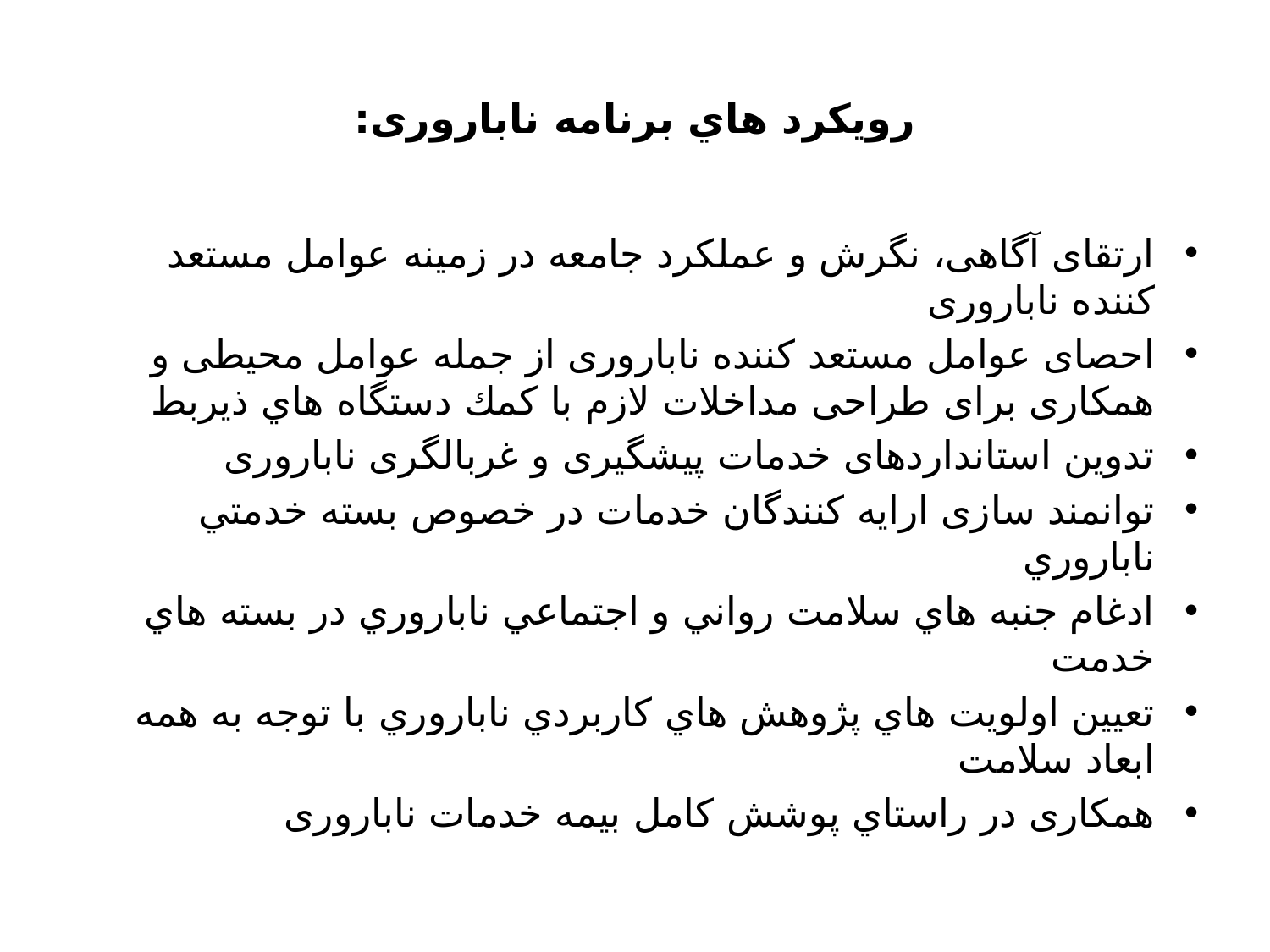

# رويكرد هاي برنامه ناباروری:
ارتقای آگاهی، نگرش و عملکرد جامعه در زمینه عوامل مستعد کننده ناباروری
احصای عوامل مستعد کننده ناباروری از جمله عوامل محیطی و همکاری برای طراحی مداخلات لازم با كمك دستگاه هاي ذيربط
تدوین استانداردهای خدمات پیشگیری و غربالگری ناباروری
توانمند سازی ارایه کنندگان خدمات در خصوص بسته خدمتي ناباروري
ادغام جنبه هاي سلامت رواني و اجتماعي ناباروري در بسته هاي خدمت
تعيين اولويت هاي پژوهش هاي كاربردي ناباروري با توجه به همه ابعاد سلامت
همکاری در راستاي پوشش كامل بیمه خدمات ناباروری